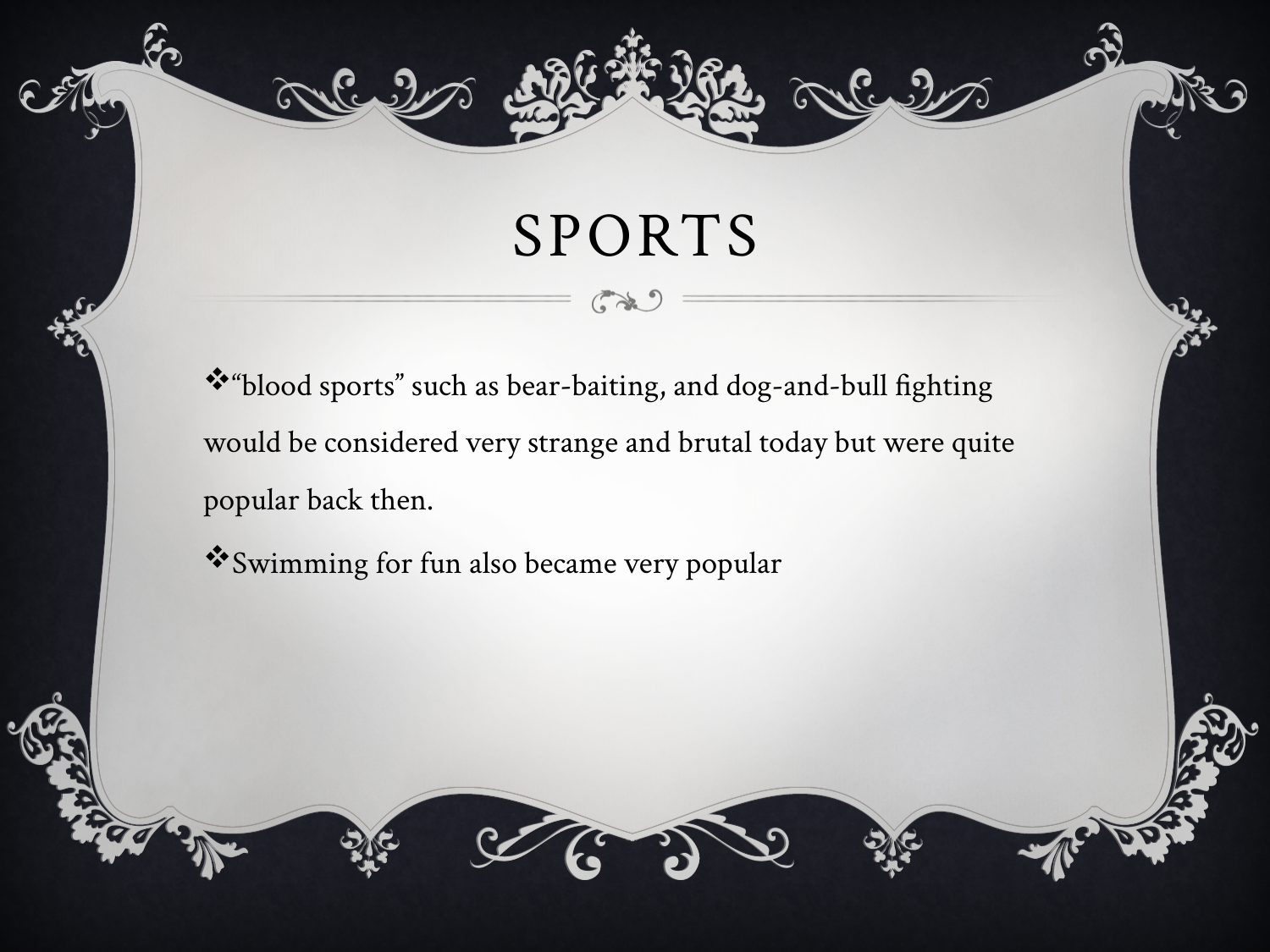

# sports
“blood sports” such as bear-baiting, and dog-and-bull fighting would be considered very strange and brutal today but were quite popular back then.
Swimming for fun also became very popular